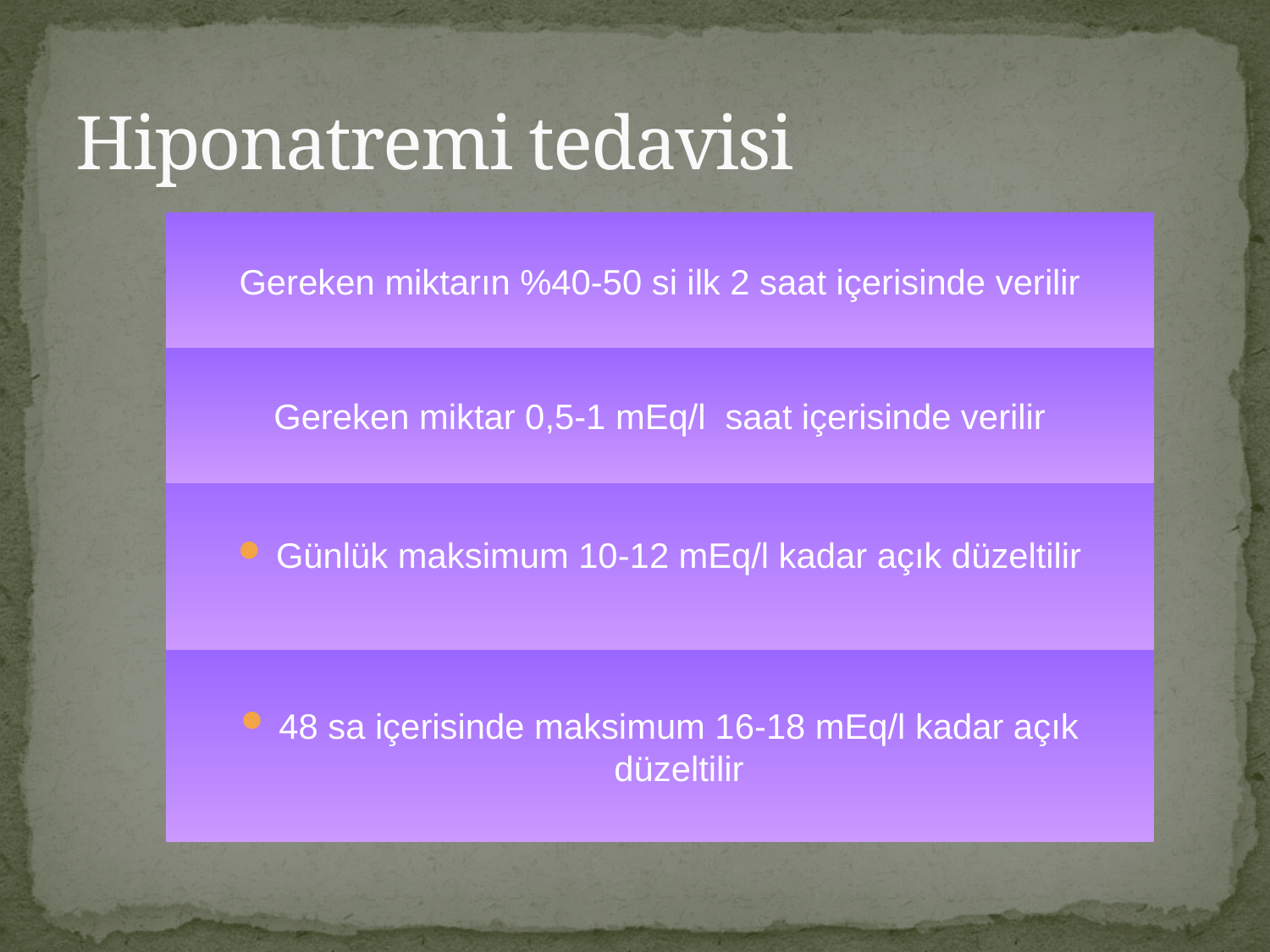

# Hiponatremi tedavisi
Gereken miktarın %40-50 si ilk 2 saat içerisinde verilir
Gereken miktar 0,5-1 mEq/l  saat içerisinde verilir
Günlük maksimum 10-12 mEq/l kadar açık düzeltilir
48 sa içerisinde maksimum 16-18 mEq/l kadar açık düzeltilir